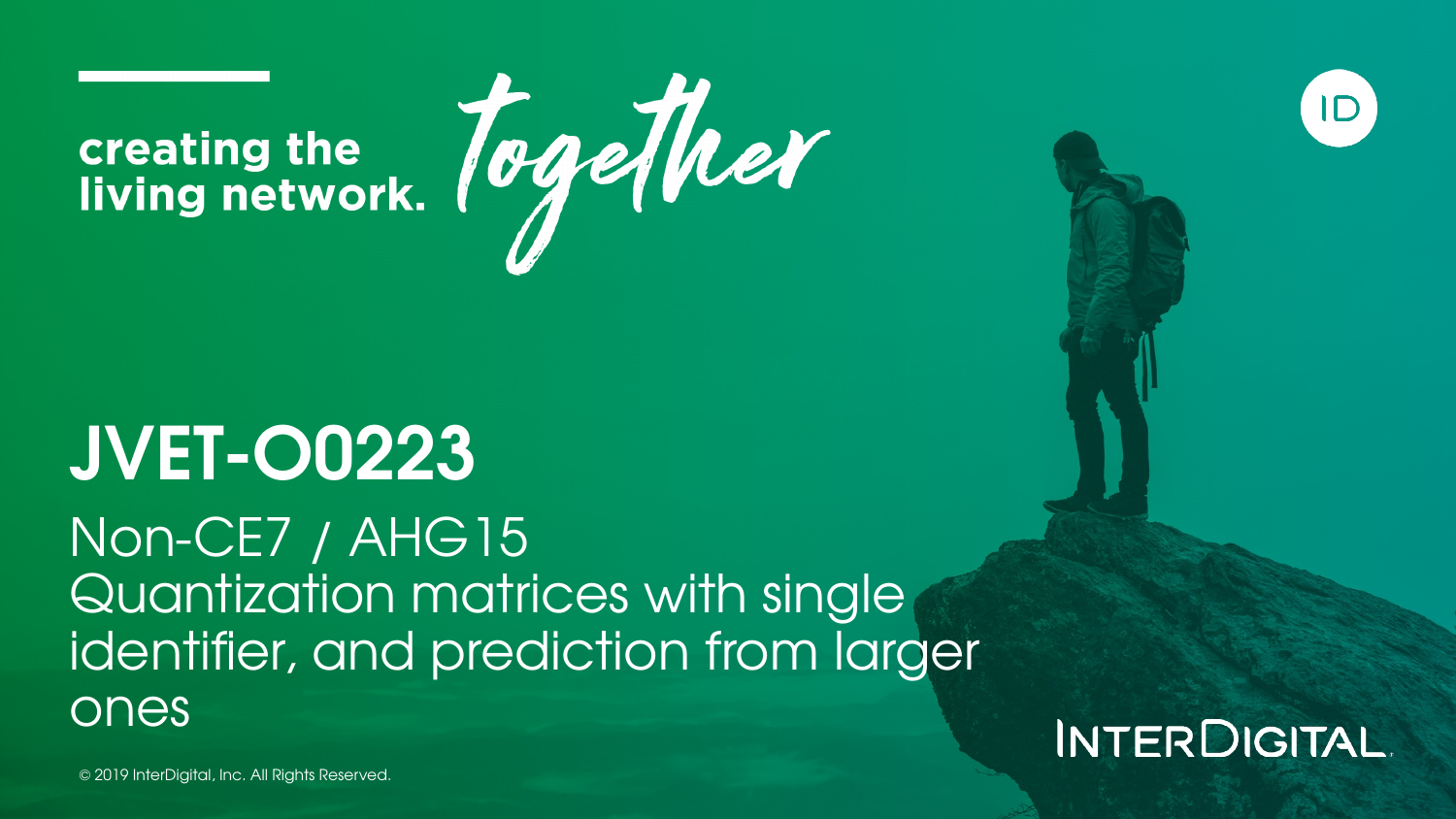

JVET-O0223
Non-CE7 / AHG15
Quantization matrices with single identifier, and prediction from larger ones